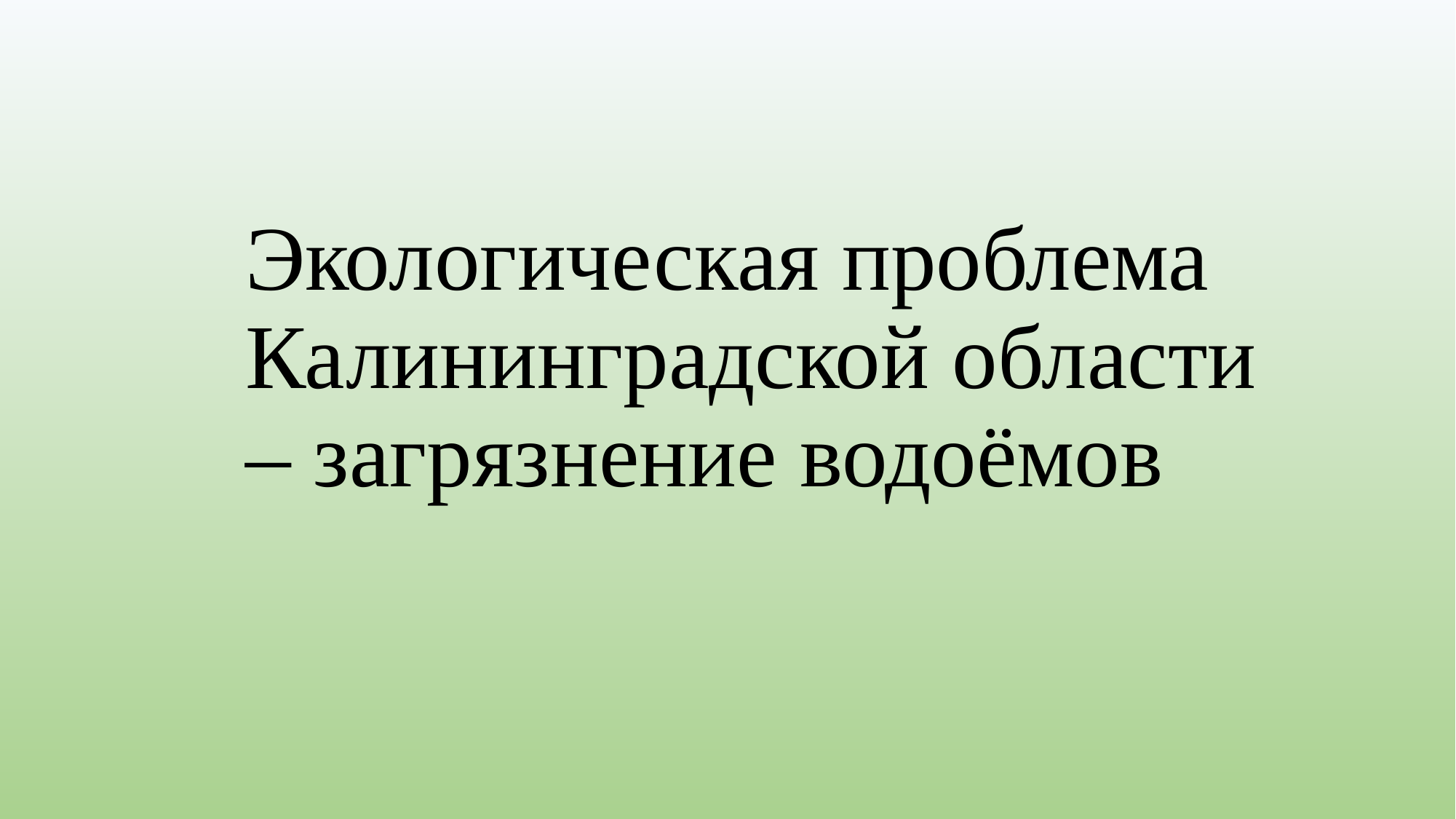

Экологическая проблема Калининградской области – загрязнение водоёмов